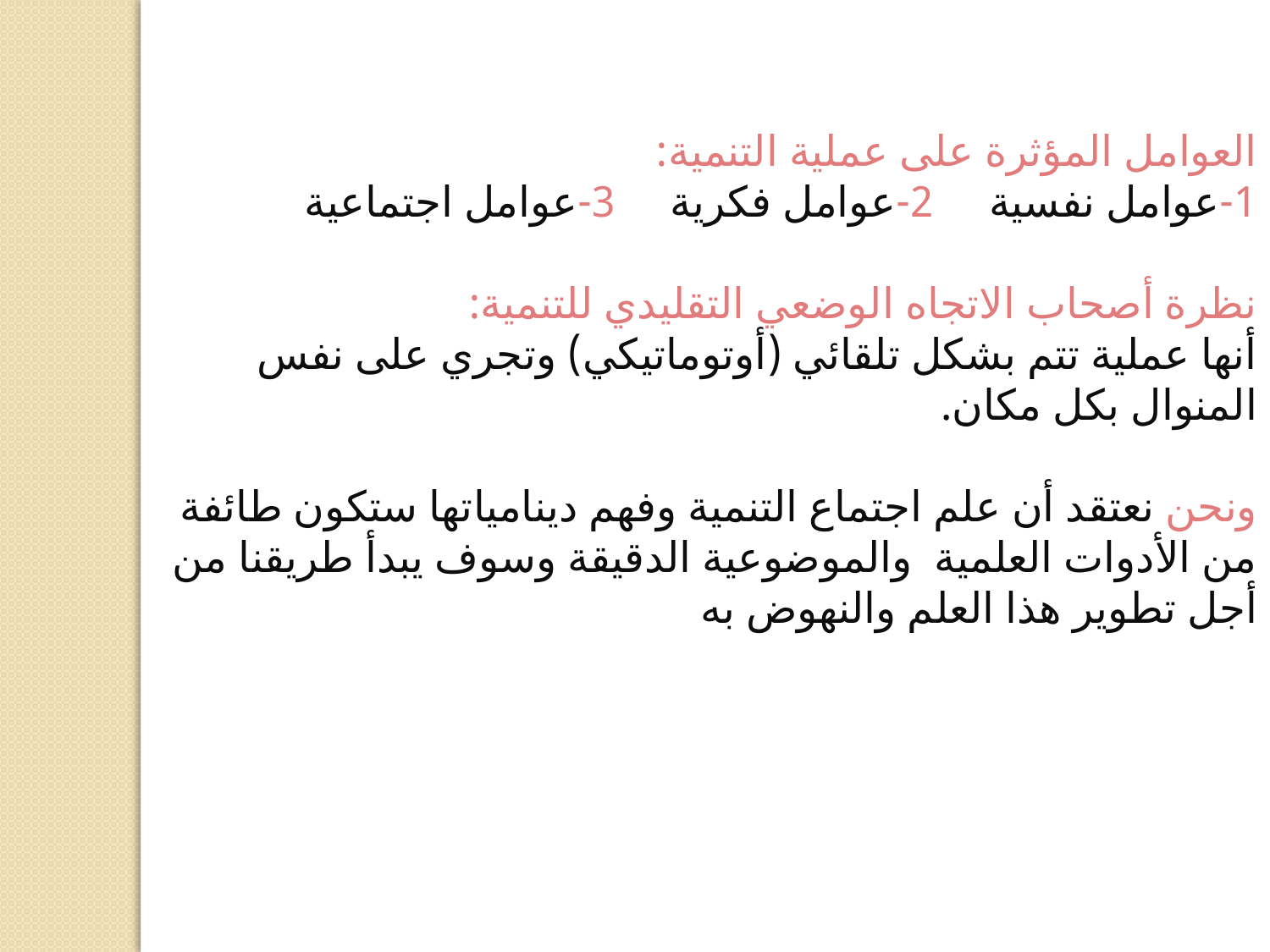

العوامل المؤثرة على عملية التنمية:
1-عوامل نفسية     2-عوامل فكرية     3-عوامل اجتماعية

نظرة أصحاب الاتجاه الوضعي التقليدي للتنمية:
أنها عملية تتم بشكل تلقائي (أوتوماتيكي) وتجري على نفس المنوال بكل مكان.

ونحن نعتقد أن علم اجتماع التنمية وفهم دينامياتها ستكون طائفة من الأدوات العلمية  والموضوعية الدقيقة وسوف يبدأ طريقنا من أجل تطوير هذا العلم والنهوض به